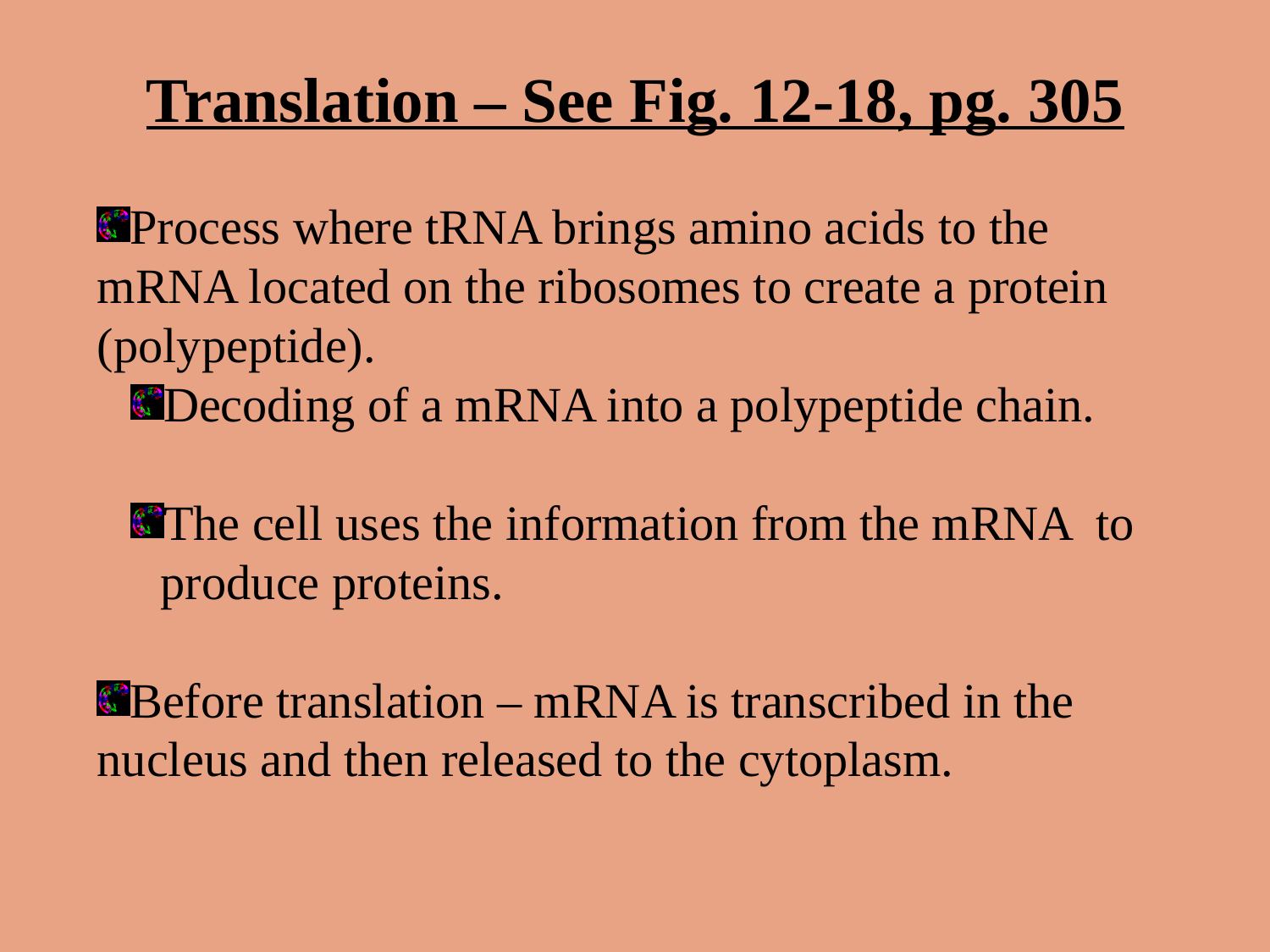

Translation – See Fig. 12-18, pg. 305

Process where tRNA brings amino acids to the mRNA located on the ribosomes to create a protein (polypeptide).
Decoding of a mRNA into a polypeptide chain.

The cell uses the information from the mRNA  to produce proteins.

Before translation – mRNA is transcribed in the nucleus and then released to the cytoplasm.